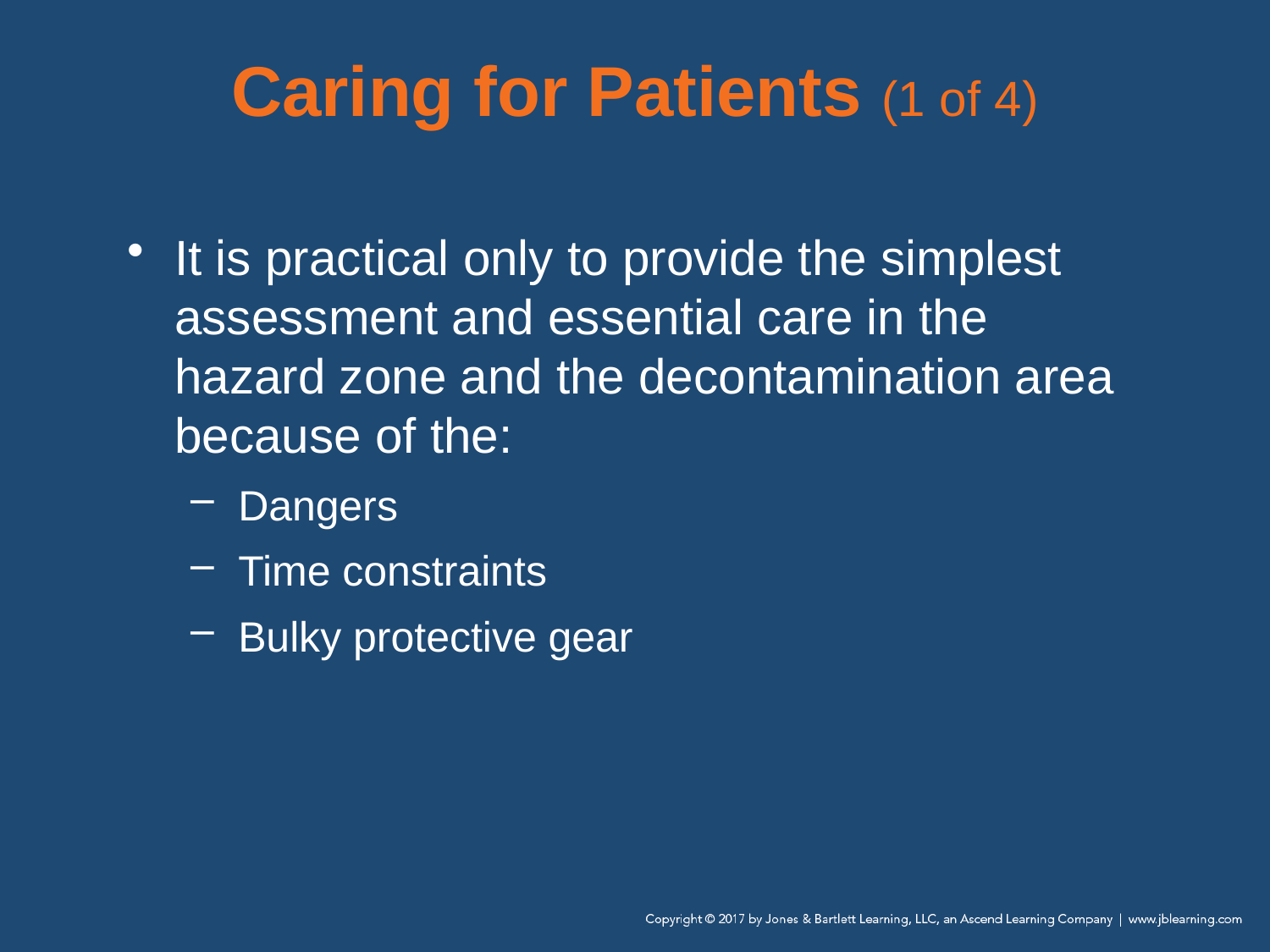

# Caring for Patients (1 of 4)
It is practical only to provide the simplest assessment and essential care in the hazard zone and the decontamination area because of the:
Dangers
Time constraints
Bulky protective gear